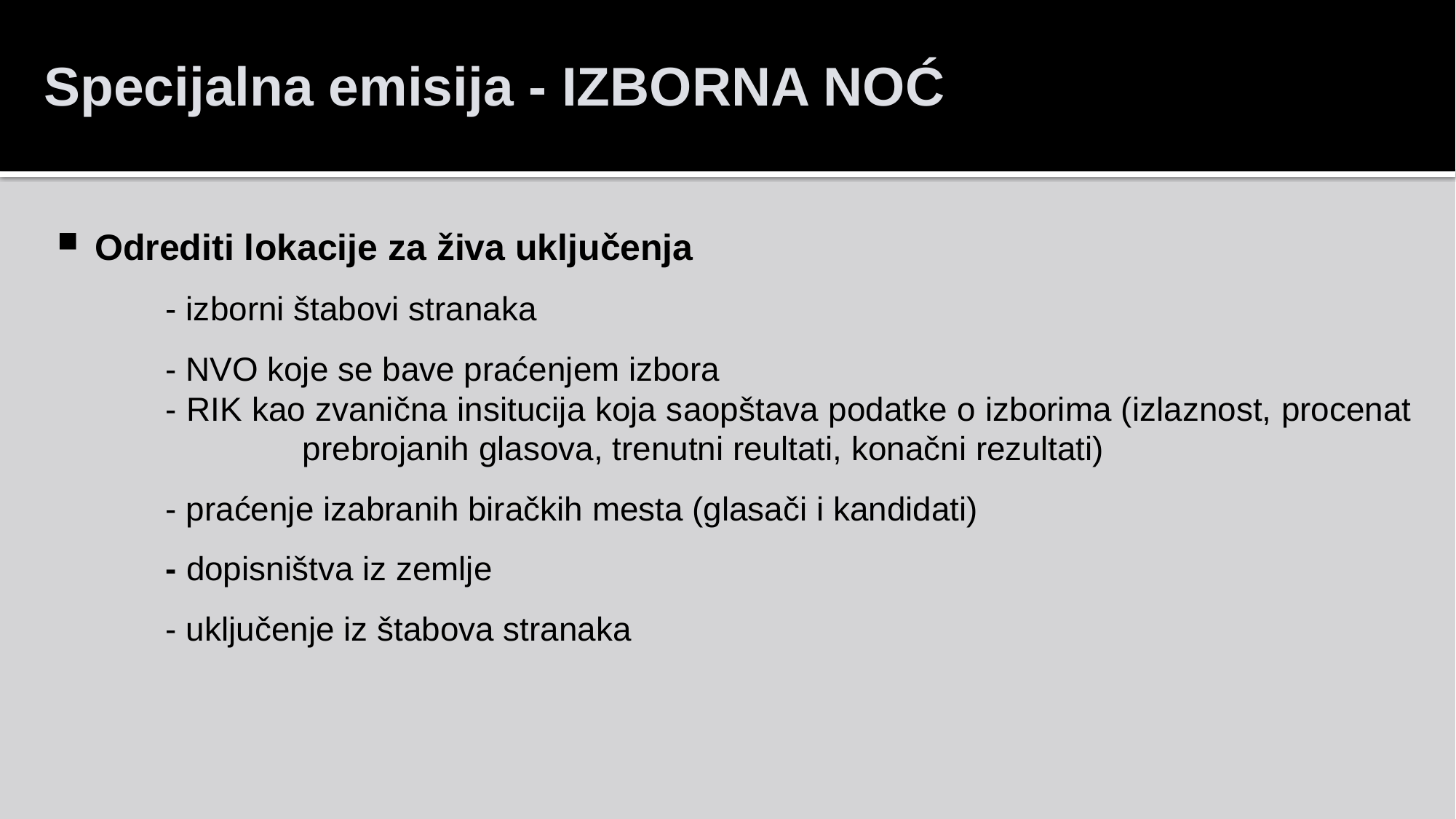

# Specijalna emisija - IZBORNA NOĆ
Odrediti lokacije za živa uključenja
       	- izborni štabovi stranaka
	- NVO koje se bave praćenjem izbora
	- RIK kao zvanična insitucija koja saopštava podatke o izborima (izlaznost, procenat  	 	   prebrojanih glasova, trenutni reultati, konačni rezultati)
	- praćenje izabranih biračkih mesta (glasači i kandidati)
	- dopisništva iz zemlje
	- uključenje iz štabova stranaka